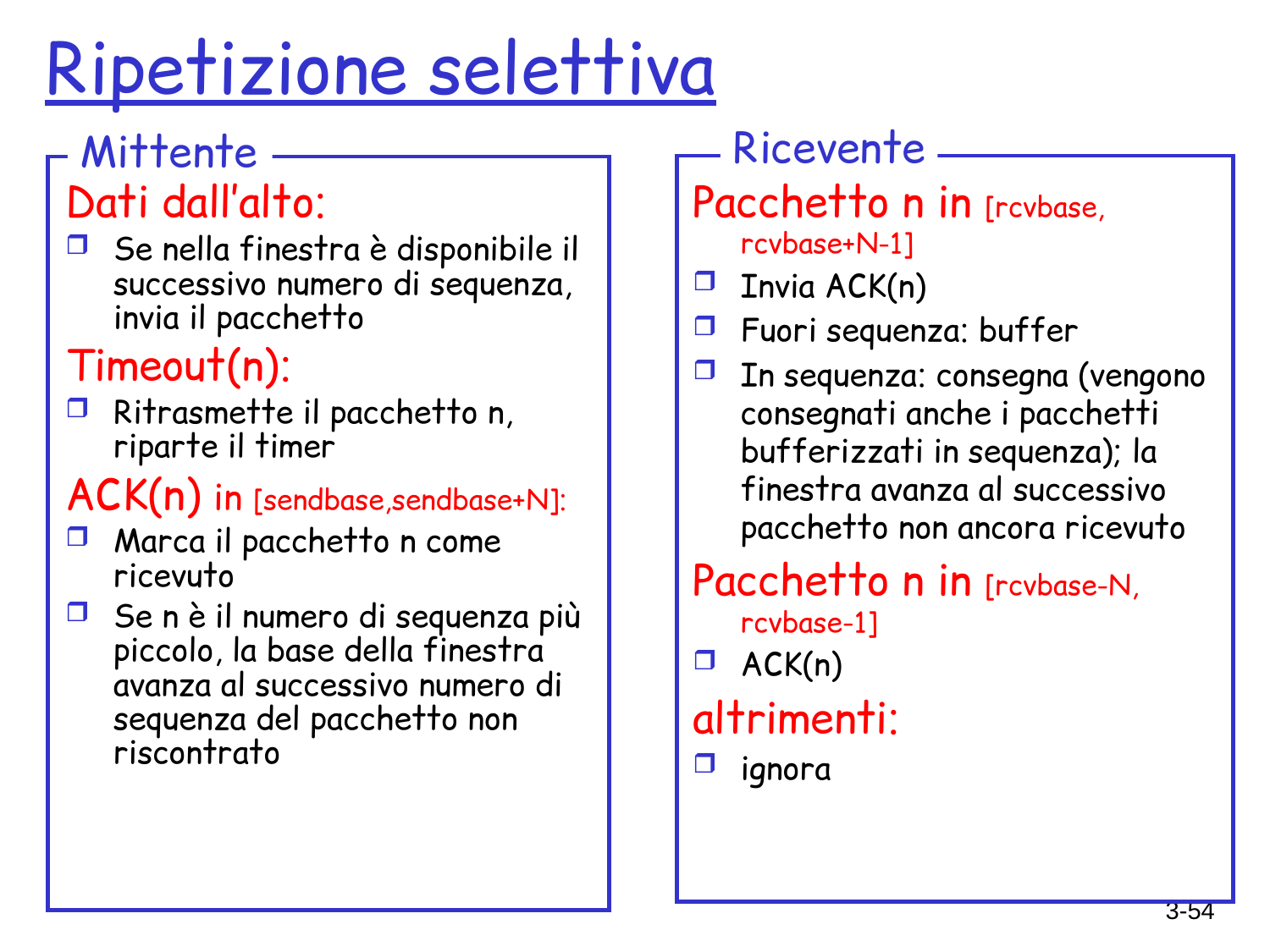

# Ripetizione selettiva
Ricevente

Mittente

Pacchetto n in [rcvbase, rcvbase+N-1]
Invia ACK(n)
Fuori sequenza: buffer
In sequenza: consegna (vengono consegnati anche i pacchetti bufferizzati in sequenza); la finestra avanza al successivo pacchetto non ancora ricevuto
Pacchetto n in [rcvbase-N, rcvbase-1]
ACK(n)
altrimenti:
ignora

Dati dall’alto:
Se nella finestra è disponibile il successivo numero di sequenza, invia il pacchetto
Timeout(n):
Ritrasmette il pacchetto n, riparte il timer
ACK(n) in [sendbase,sendbase+N]:
Marca il pacchetto n come ricevuto
Se n è il numero di sequenza più piccolo, la base della finestra avanza al successivo numero di sequenza del pacchetto non riscontrato

3-54